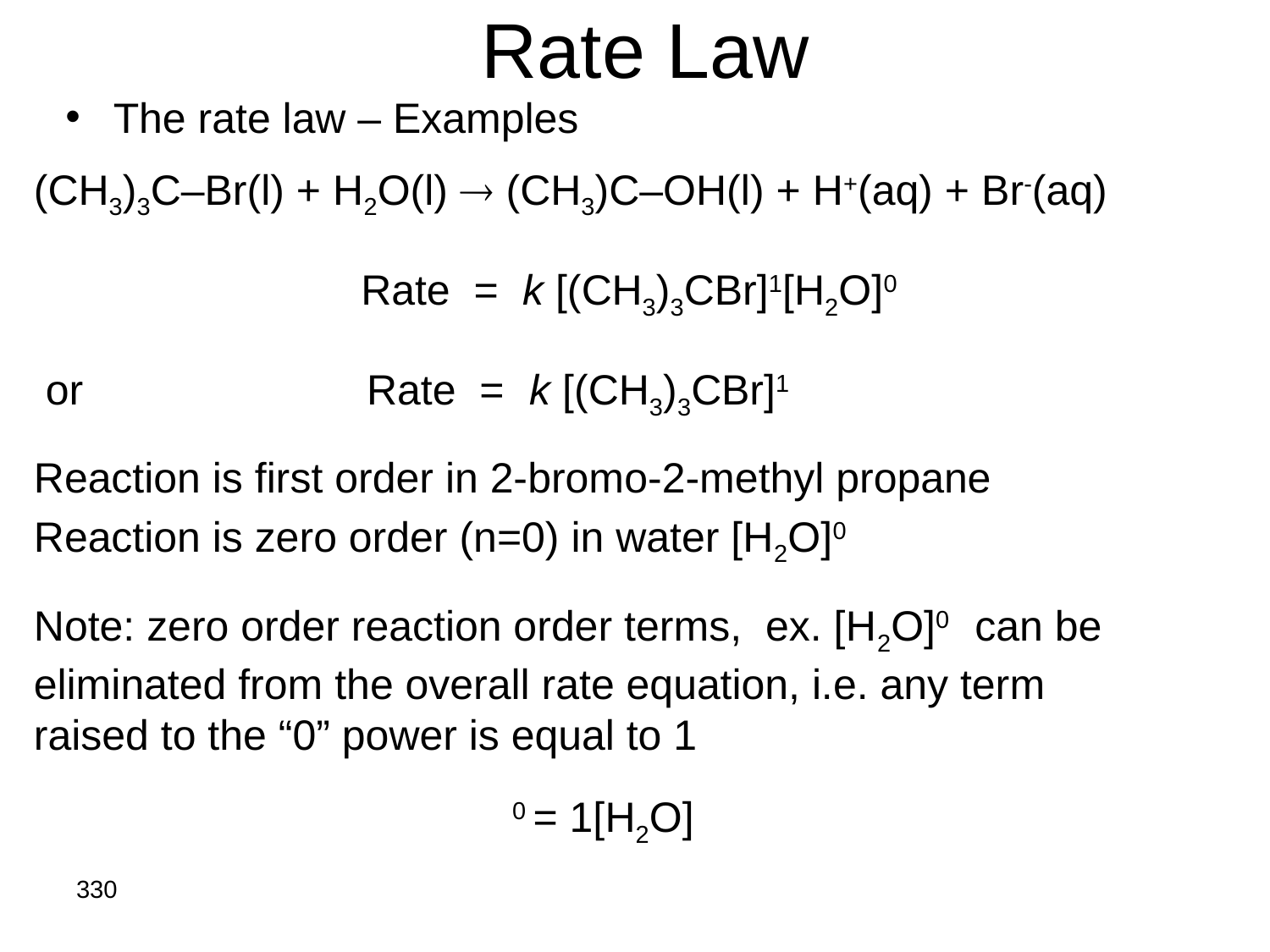

# Rate Law
The rate law – Examples
(CH3)3C–Br(l) + H2O(l) → (CH3)C–OH(l) + H+(aq) + Br-(aq)
Rate  =  k [(CH3)3CBr]1[H2O]0
 or                        Rate  =  k [(CH3)3CBr]1
Reaction is first order in 2-bromo-2-methyl propane
Reaction is zero order (n=0) in water [H2O]0
Note: zero order reaction order terms,  ex. [H2O]0   can be eliminated from the overall rate equation, i.e. any term raised to the “0” power is equal to 1
[H2O]0 = 1

330